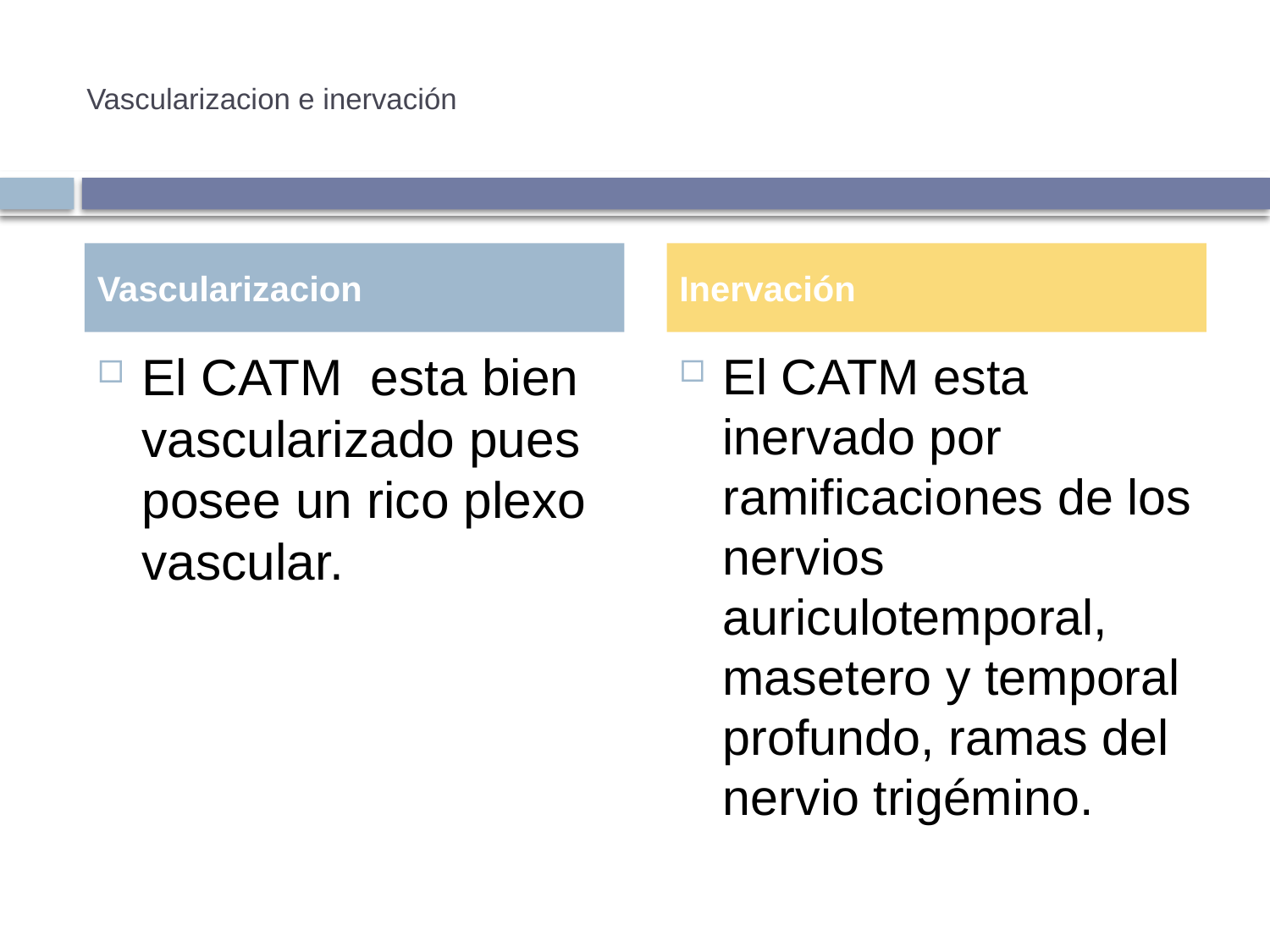

# Vascularizacion e inervación
Vascularizacion
Inervación
El CATM  esta bien vascularizado pues posee un rico plexo vascular.
El CATM esta inervado por ramificaciones de los nervios auriculotemporal, masetero y temporal profundo, ramas del nervio trigémino.